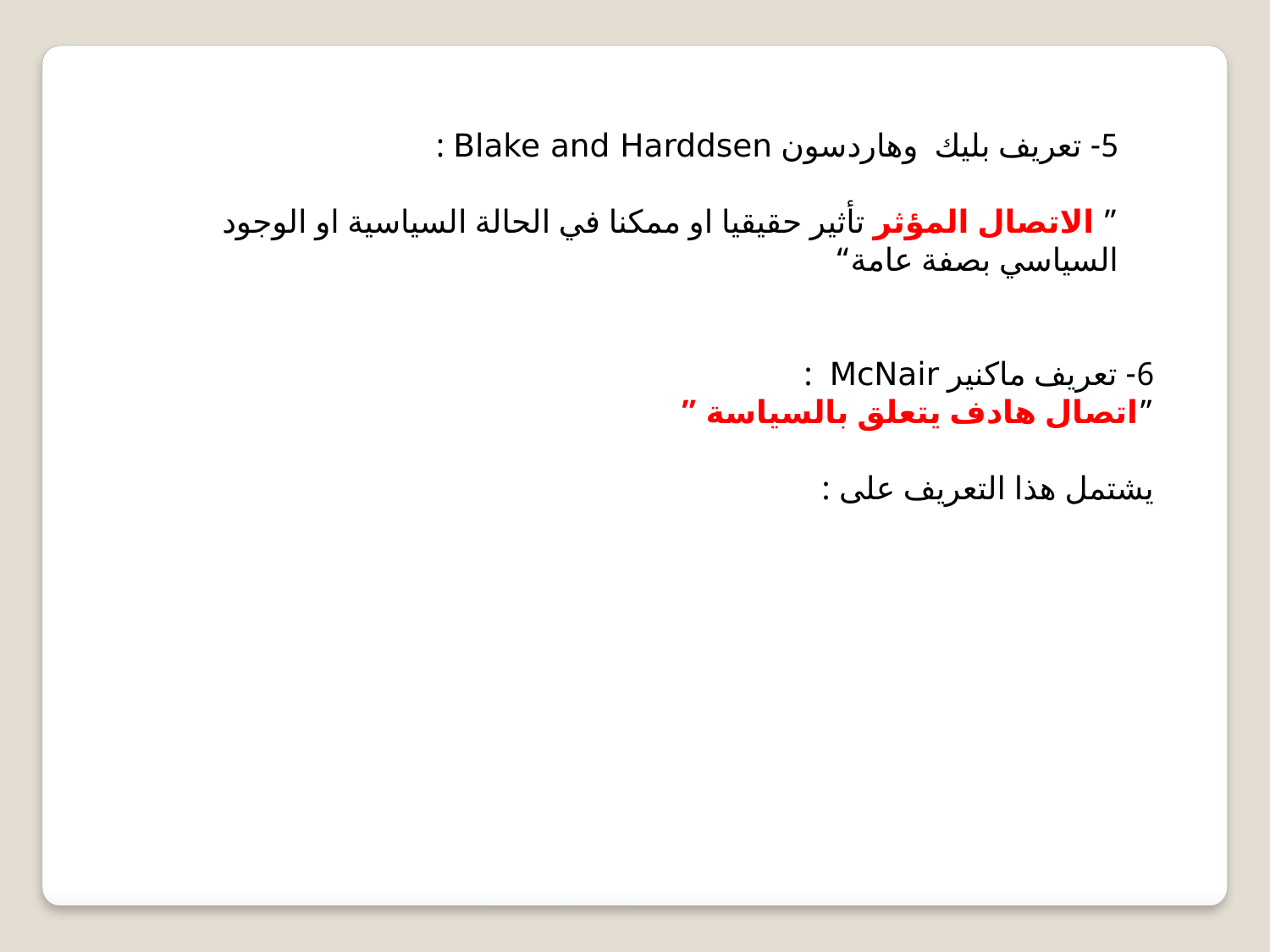

5- تعريف بليك  وهاردسون Blake and Harddsen :

” الاتصال المؤثر تأثير حقيقيا او ممكنا في الحالة السياسية او الوجود السياسي بصفة عامة“

6- تعريف ماكنير McNair  :
”اتصال هادف يتعلق بالسياسة ”

يشتمل هذا التعريف على :